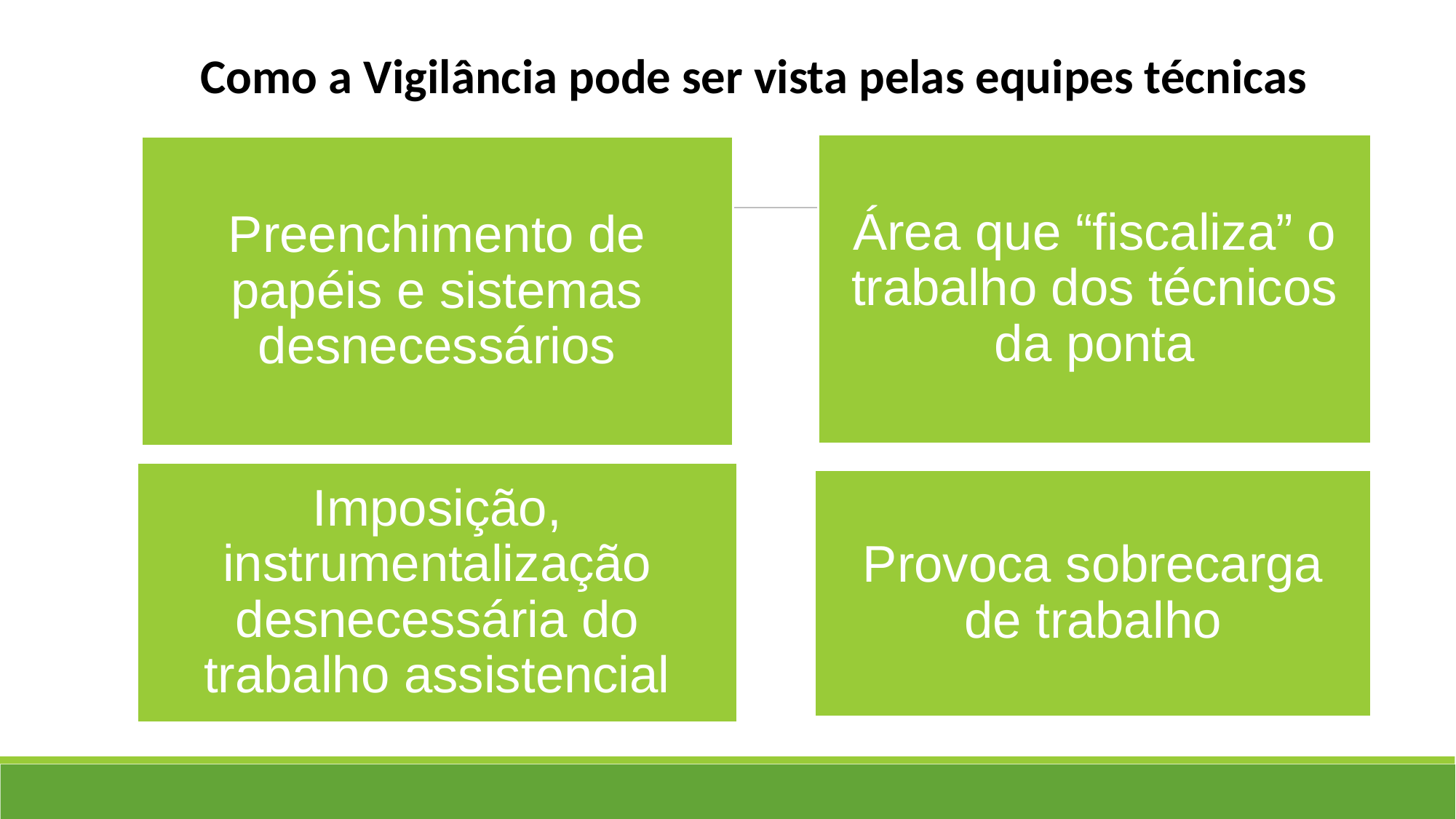

Como a Vigilância pode ser vista pelas equipes técnicas
Área que “fiscaliza” o trabalho dos técnicos da ponta
Preenchimento de papéis e sistemas desnecessários
Imposição, instrumentalização desnecessária do trabalho assistencial
Provoca sobrecarga de trabalho